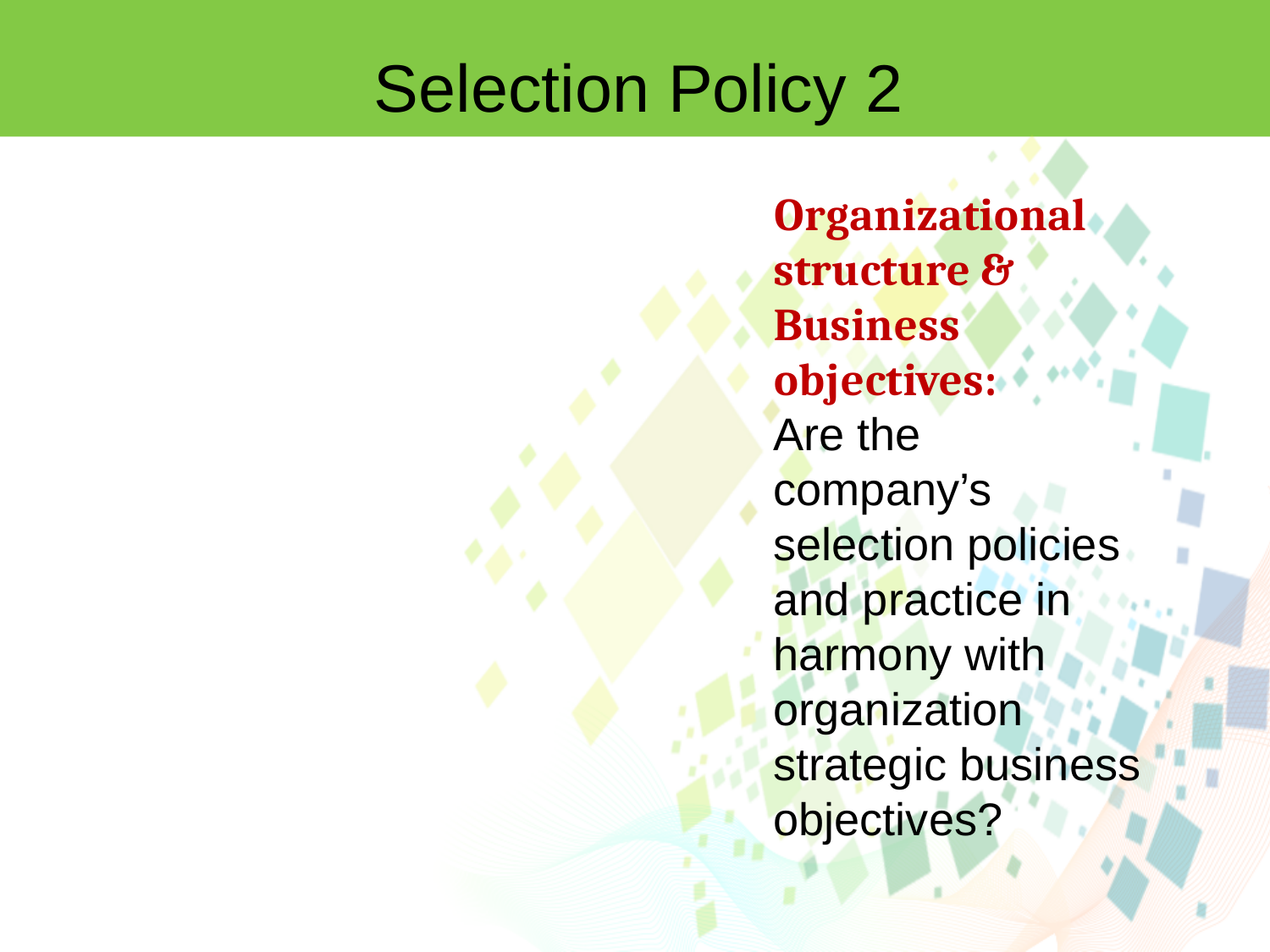

Selection Policy 2
Organizational structure & Business objectives:
Are the company’s selection policies and practice in harmony with organization strategic business objectives?